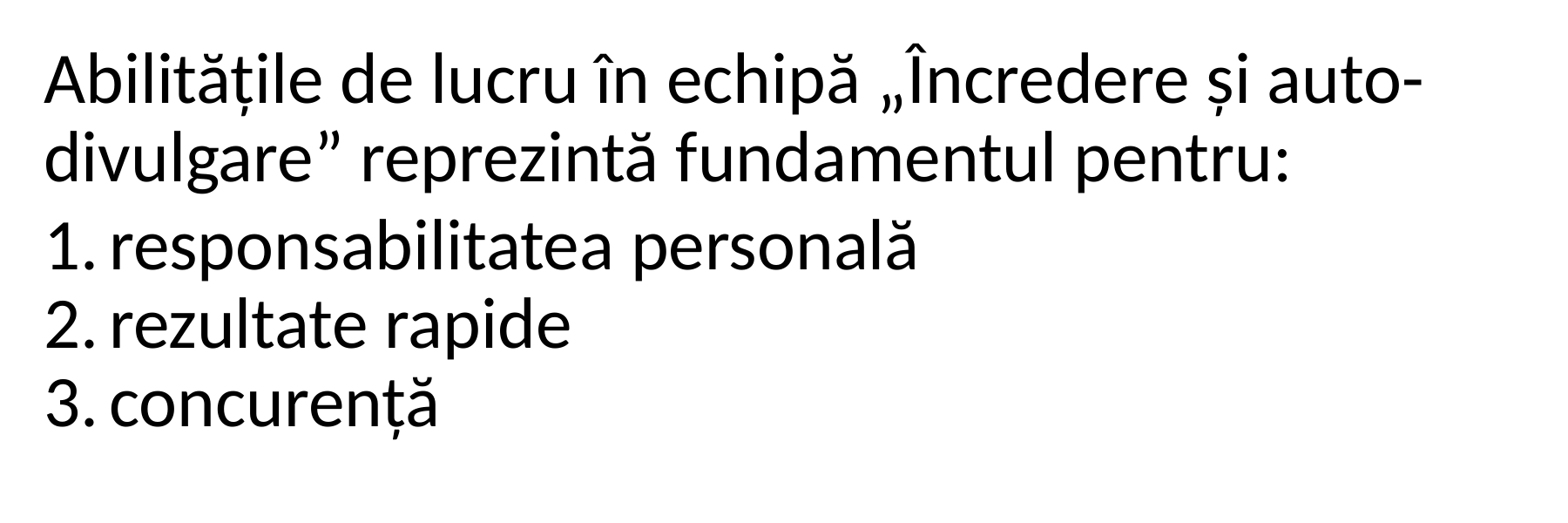

Abilitățile de lucru în echipă „Încredere și auto-divulgare” reprezintă fundamentul pentru:
responsabilitatea personală
rezultate rapide
concurență